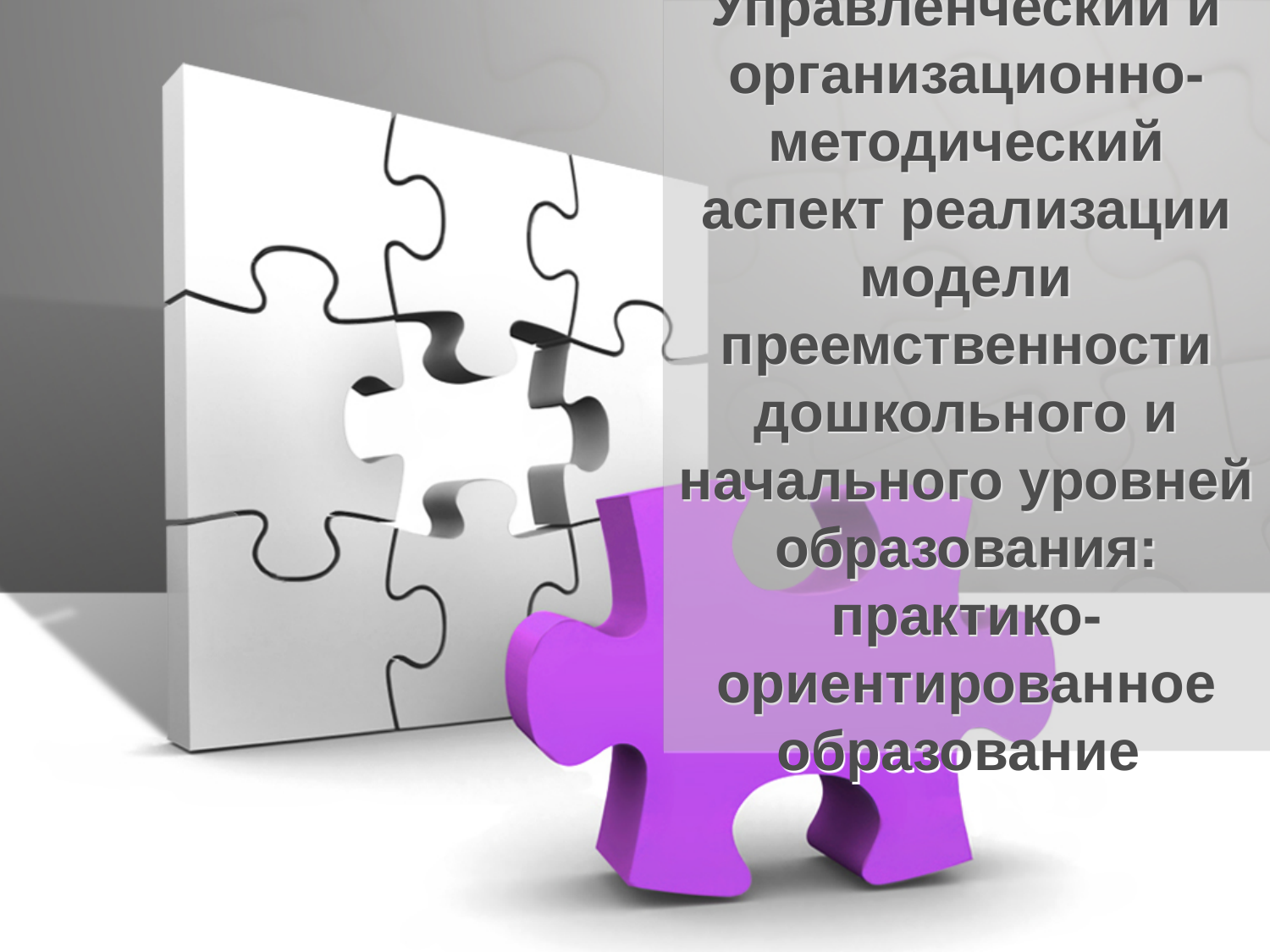

# Управленческий и организационно-методический аспект реализации модели преемственности дошкольного и начального уровней образования: практико-ориентированное образование